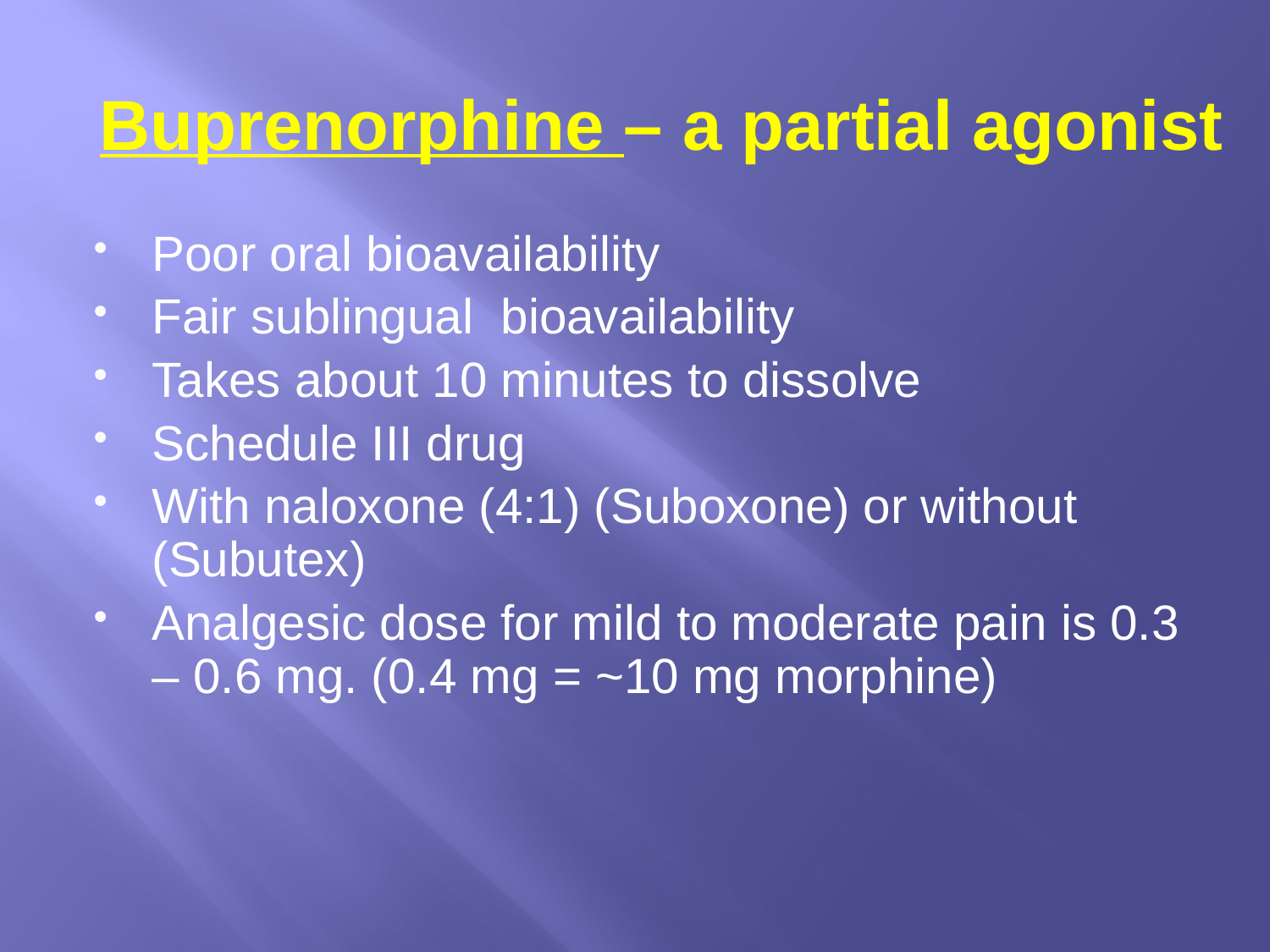

# Buprenorphine – a partial agonist
Poor oral bioavailability
Fair sublingual  bioavailability
Takes about 10 minutes to dissolve
Schedule III drug
With naloxone (4:1) (Suboxone) or without (Subutex)
Analgesic dose for mild to moderate pain is 0.3 – 0.6 mg. (0.4 mg = ~10 mg morphine)